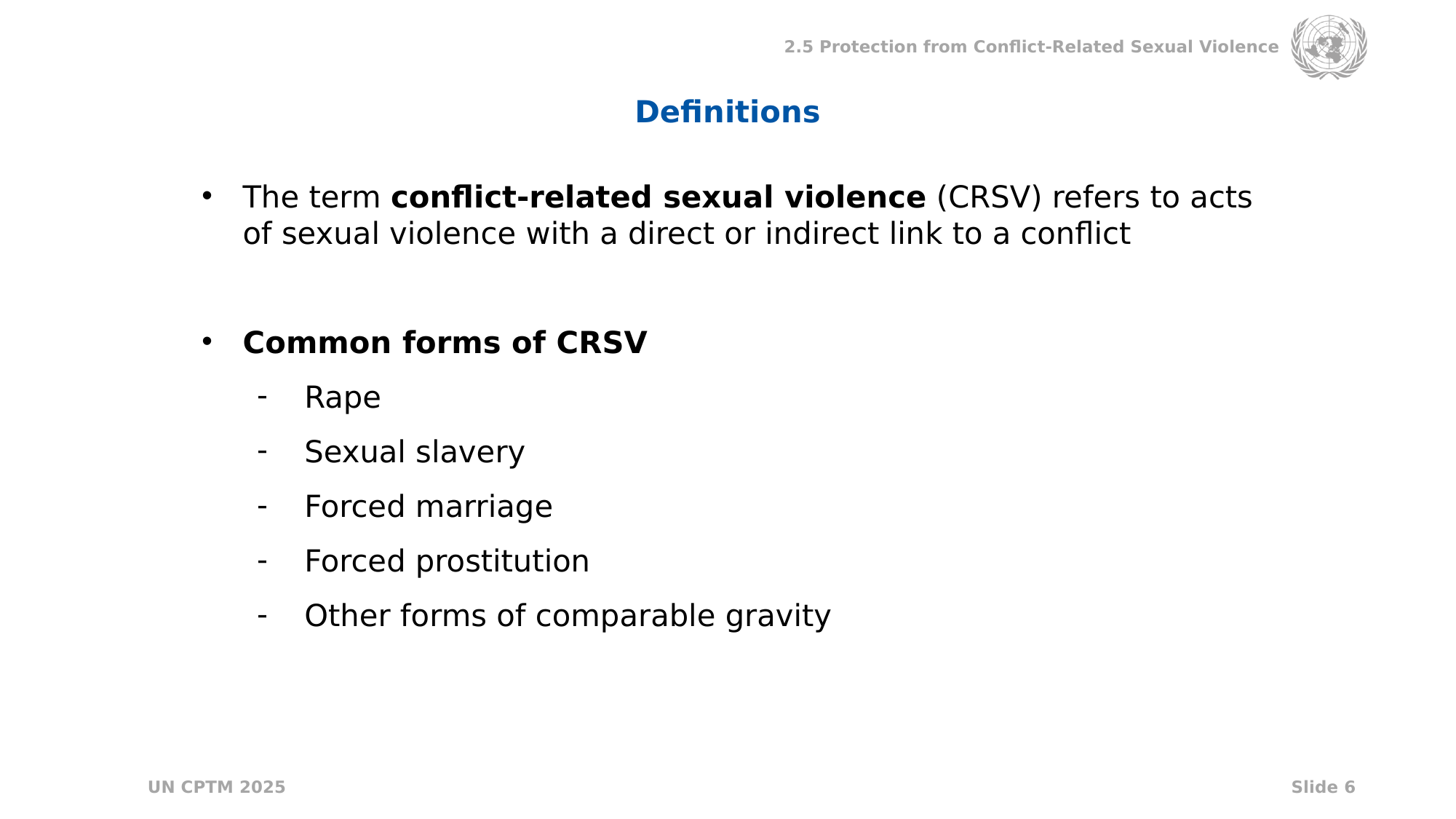

Definitions
The term conflict-related sexual violence (CRSV) refers to acts of sexual violence with a direct or indirect link to a conflict

Common forms of CRSV
Rape
Sexual slavery
Forced marriage
Forced prostitution
Other forms of comparable gravity